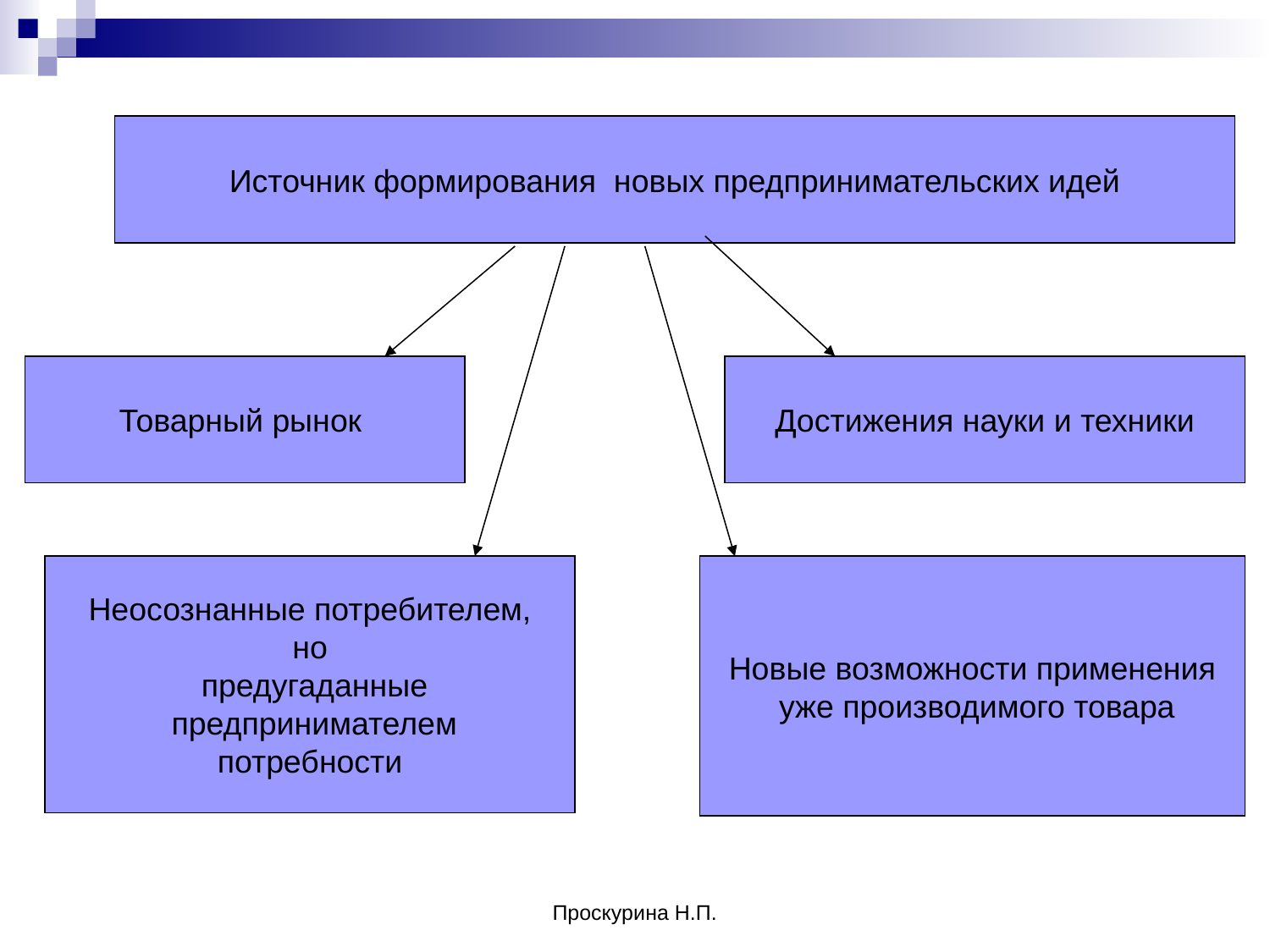

Источник формирования  новых предпринимательских идей

Товарный рынок
Достижения науки и техники
Неосознанные потребителем,
но
 предугаданные
 предпринимателем
потребности
Новые возможности применения
 уже производимого товара
Проскурина Н.П.